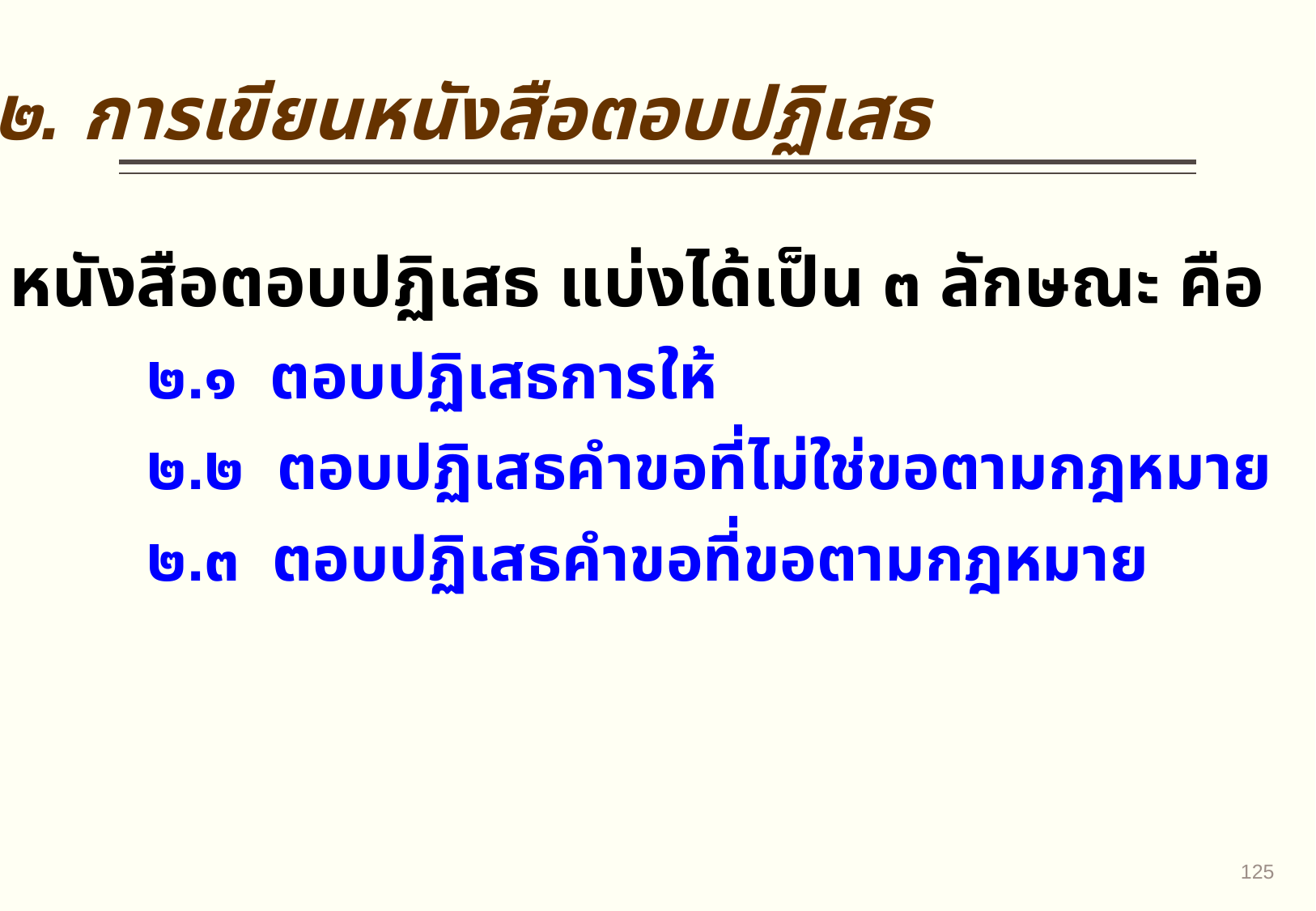

๒. การเขียนหนังสือตอบปฏิเสธ
หนังสือตอบปฏิเสธ แบ่งได้เป็น ๓ ลักษณะ คือ
	 ๒.๑  ตอบปฏิเสธการให้
	 ๒.๒  ตอบปฏิเสธคำขอที่ไม่ใช่ขอตามกฎหมาย
	 ๒.๓  ตอบปฏิเสธคำขอที่ขอตามกฎหมาย
125